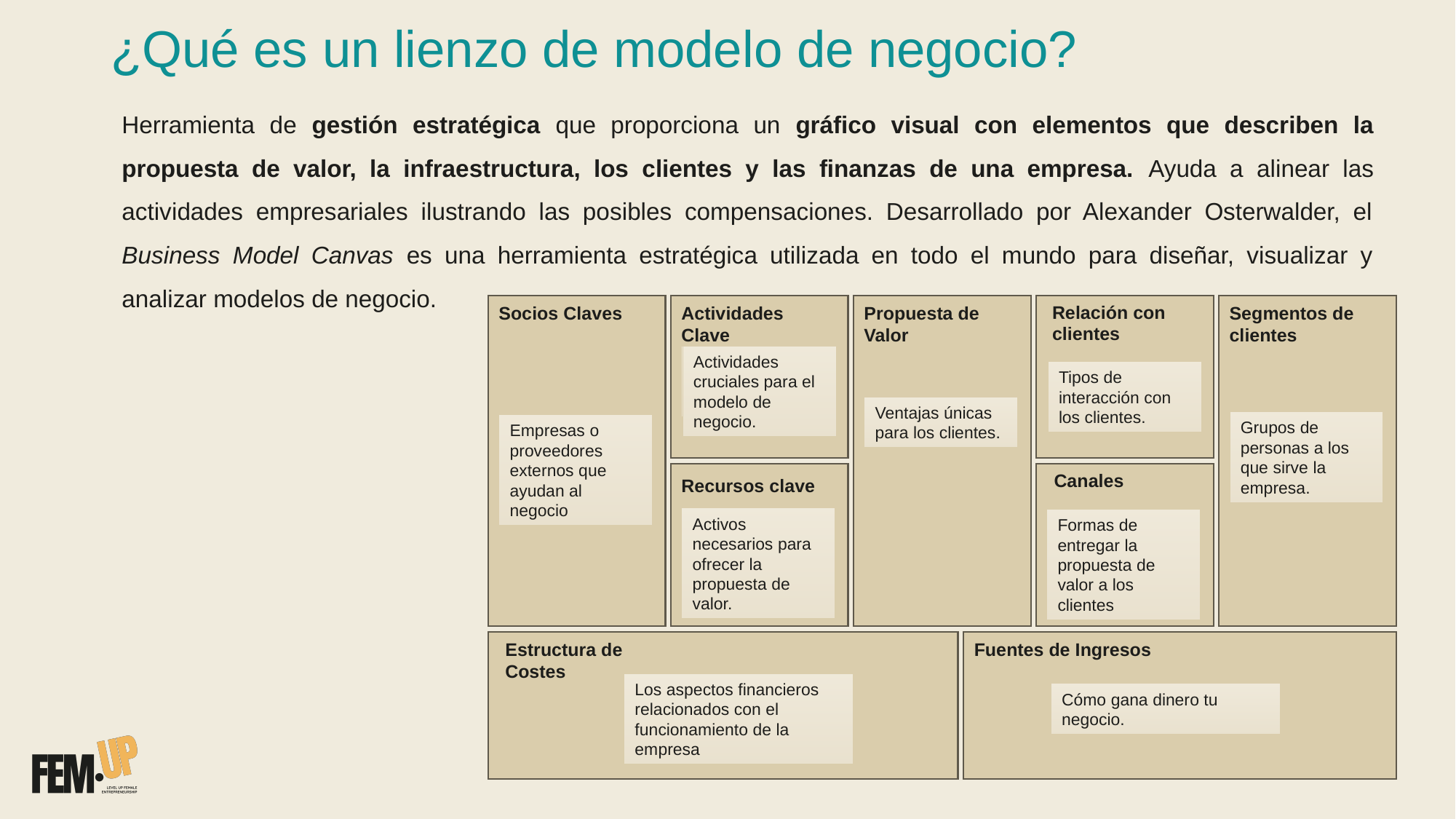

# ¿Qué es un lienzo de modelo de negocio?
Herramienta de gestión estratégica que proporciona un gráfico visual con elementos que describen la propuesta de valor, la infraestructura, los clientes y las finanzas de una empresa. Ayuda a alinear las actividades empresariales ilustrando las posibles compensaciones. Desarrollado por Alexander Osterwalder, el Business Model Canvas es una herramienta estratégica utilizada en todo el mundo para diseñar, visualizar y analizar modelos de negocio.

Relación con clientes
Segmentos de clientes
Propuesta de Valor
Socios Claves
Actividades Clave
Canales
Recursos clave
Estructura de Costes
Fuentes de Ingresos
Tipos de interacción con los clientes.
Ventajas únicas para los clientes.
Grupos de personas a los que sirve la empresa.
Empresas o proveedores externos que ayudan al negocio
Activos necesarios para ofrecer la propuesta de valor.
Formas de entregar la propuesta de valor a los clientes
Los aspectos financieros relacionados con el funcionamiento de la empresa
Cómo gana dinero tu negocio.
Groups of people the business serves.
Actividades cruciales para el modelo de negocio.